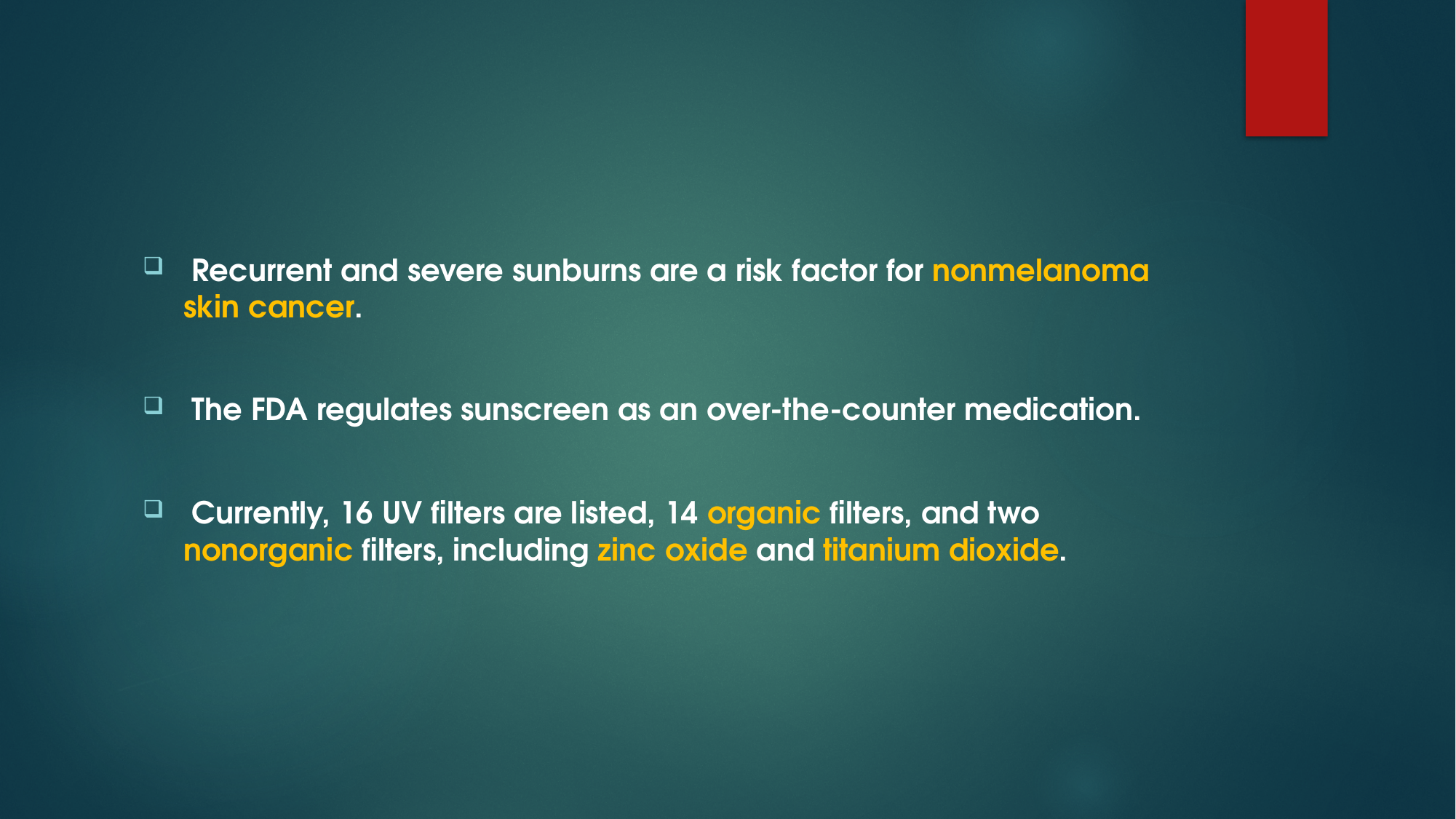

#
 Recurrent and severe sunburns are a risk factor for nonmelanoma skin cancer.

 The FDA regulates sunscreen as an over-the-counter medication.

 Currently, 16 UV filters are listed, 14 organic filters, and two nonorganic filters, including zinc oxide and titanium dioxide.